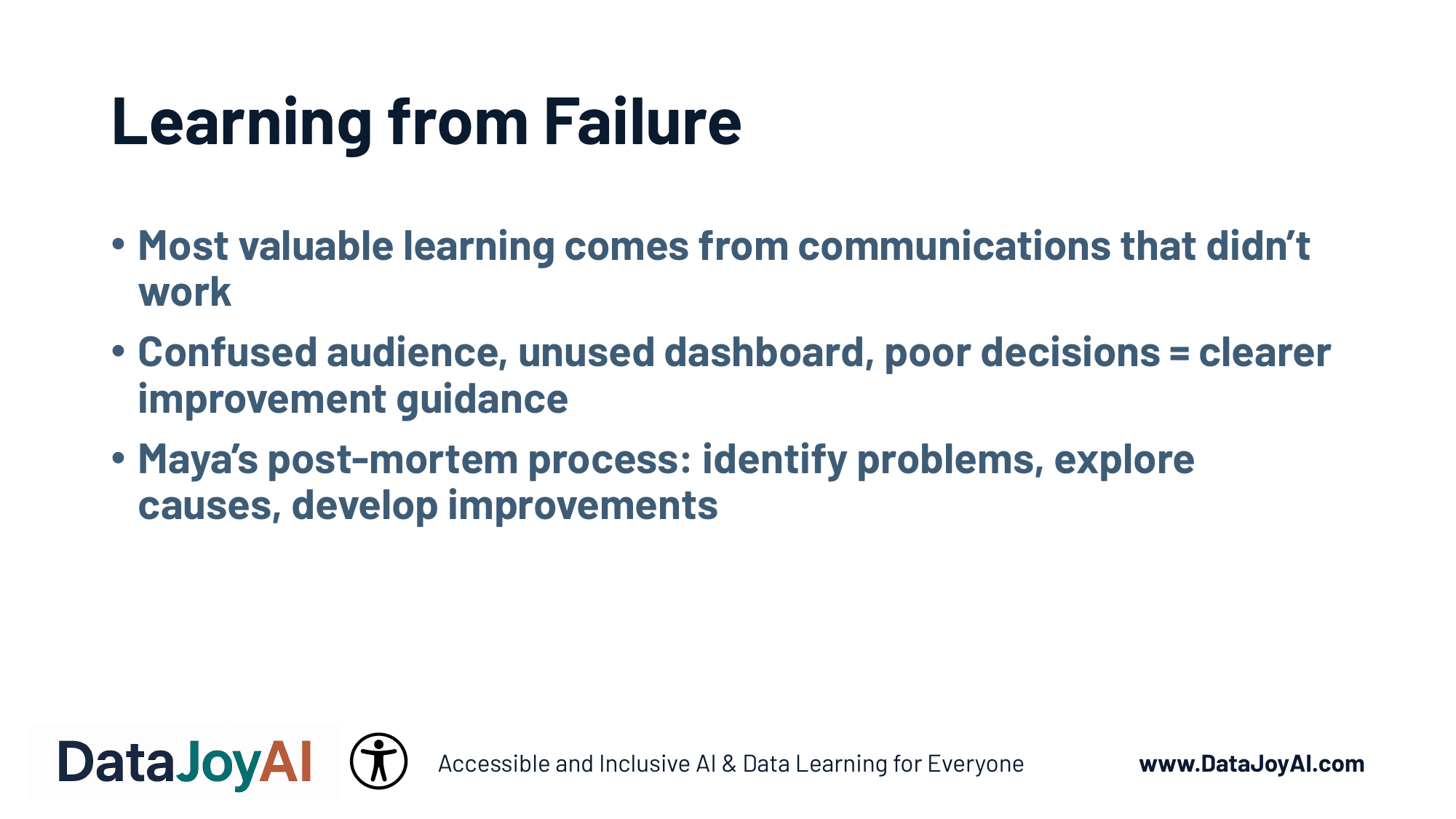

# Learning from Failure
Most valuable learning comes from communications that didn’t work
Confused audience, unused dashboard, poor decisions = clearer improvement guidance
Maya’s post-mortem process: identify problems, explore causes, develop improvements